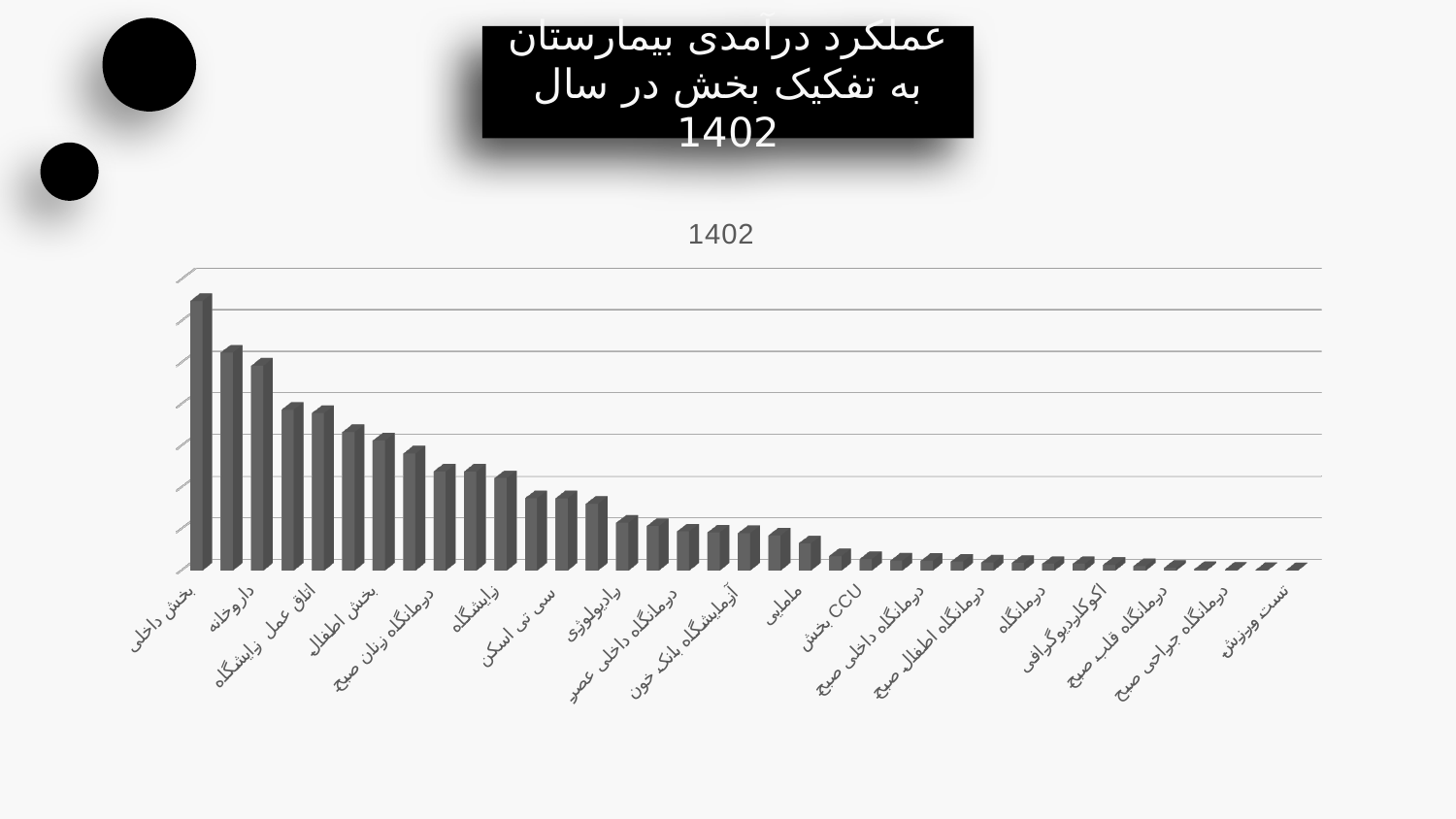

عملکرد درآمدی بیمارستان به تفکیک بخش در سال 1402

[unsupported chart]